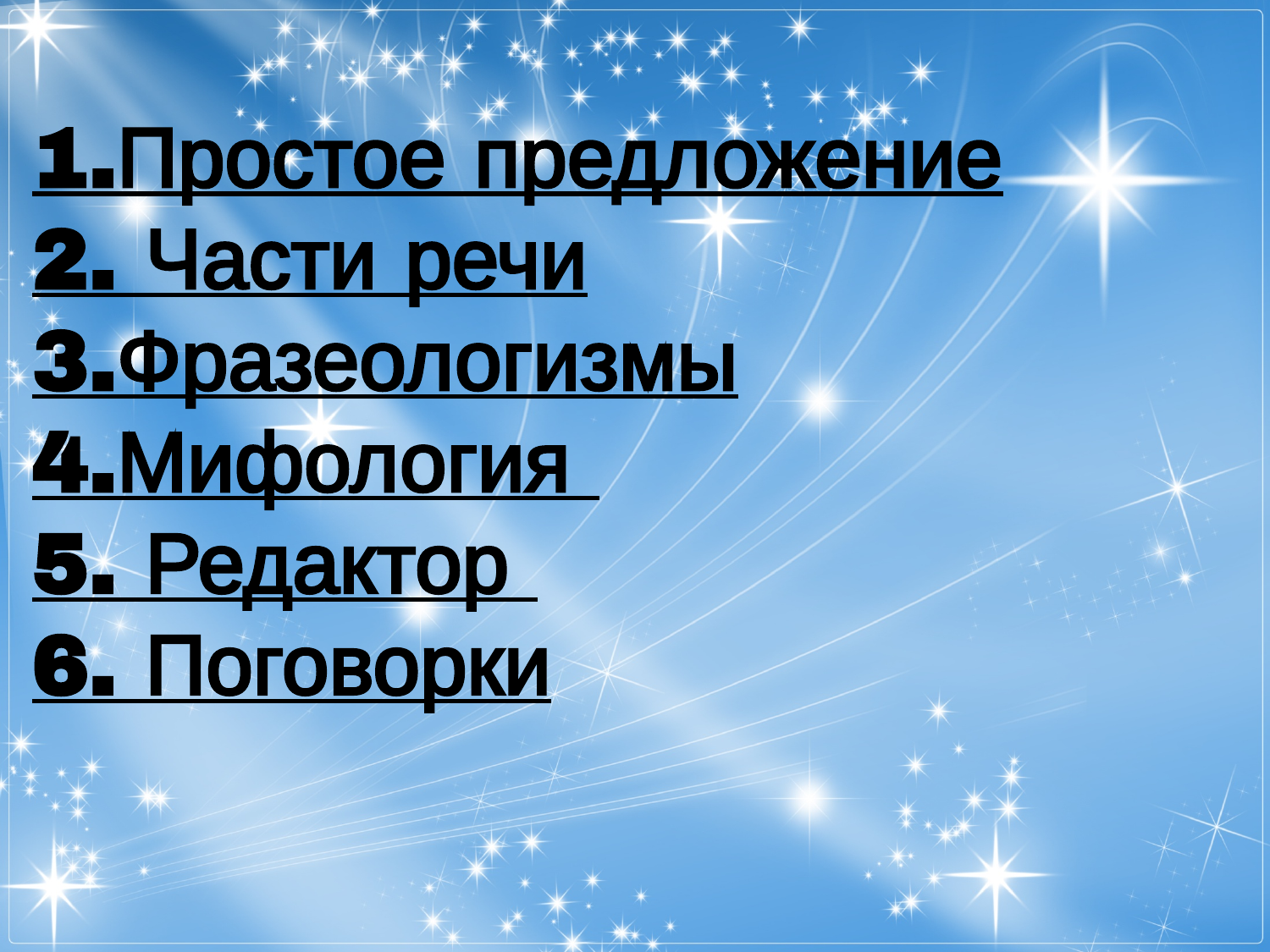

1.Простое предложение
2. Части речи
3.Фразеологизмы
4.Мифология
5. Редактор
6. Поговорки